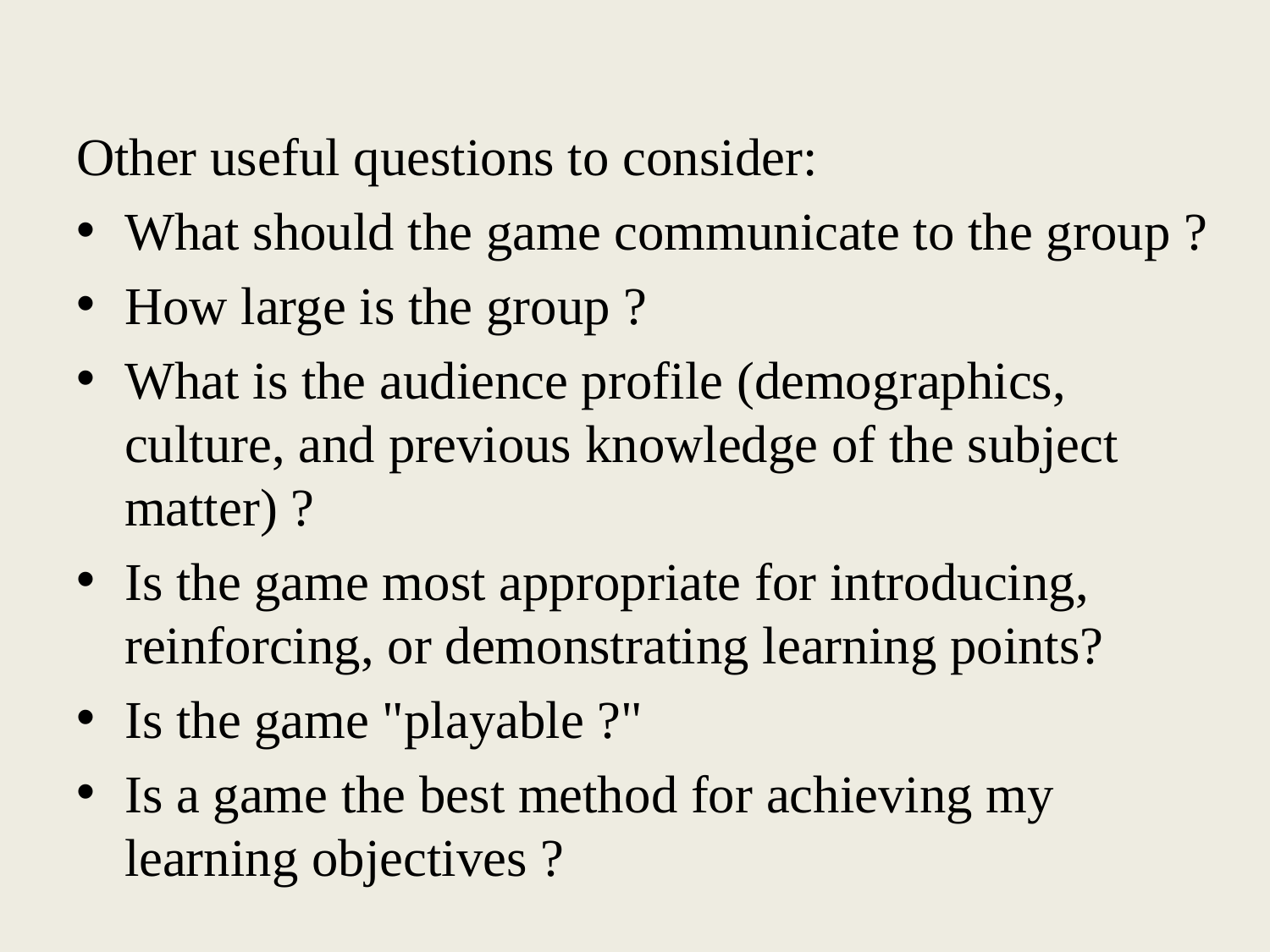

#
Other useful questions to consider:
What should the game communicate to the group ?
How large is the group ?
What is the audience profile (demographics, culture, and previous knowledge of the subject matter) ?
Is the game most appropriate for introducing, reinforcing, or demonstrating learning points?
Is the game "playable ?"
Is a game the best method for achieving my learning objectives ?